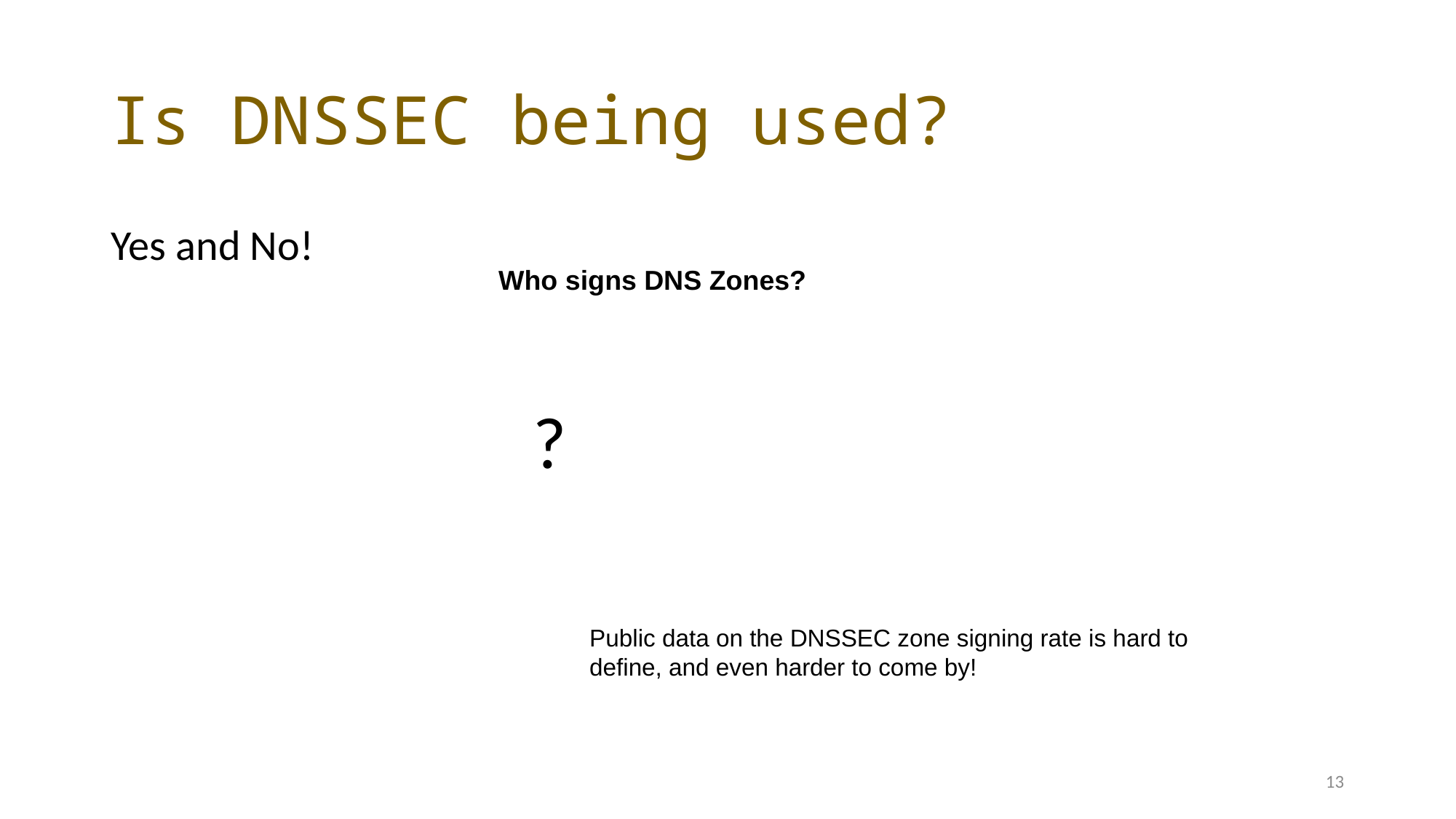

# Is DNSSEC being used?
Yes and No!
Who signs DNS Zones?
?
Public data on the DNSSEC zone signing rate is hard to define, and even harder to come by!
13